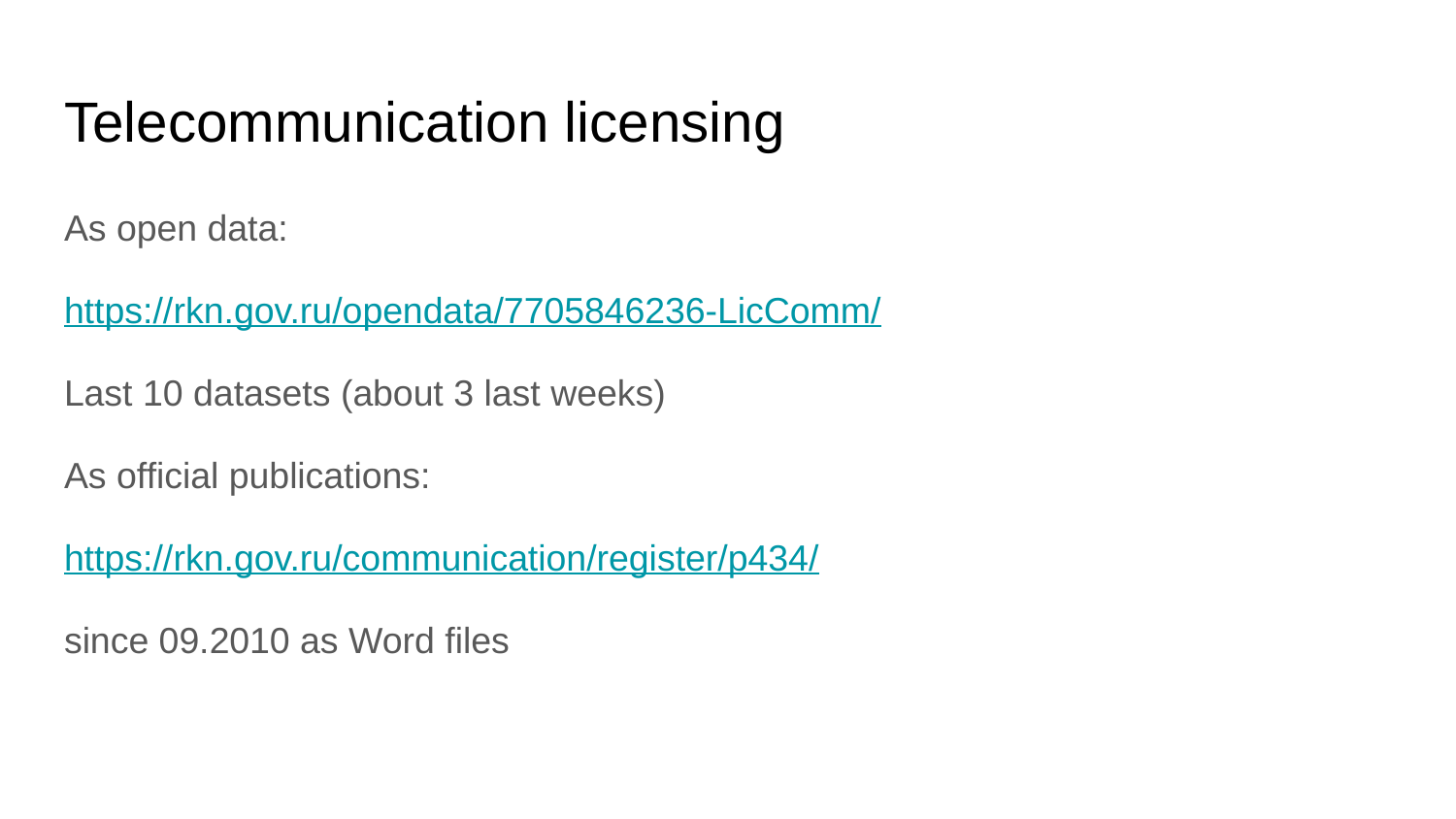

# Telecommunication licensing
As open data:
https://rkn.gov.ru/opendata/7705846236-LicComm/
Last 10 datasets (about 3 last weeks)
As official publications:
https://rkn.gov.ru/communication/register/p434/
since 09.2010 as Word files